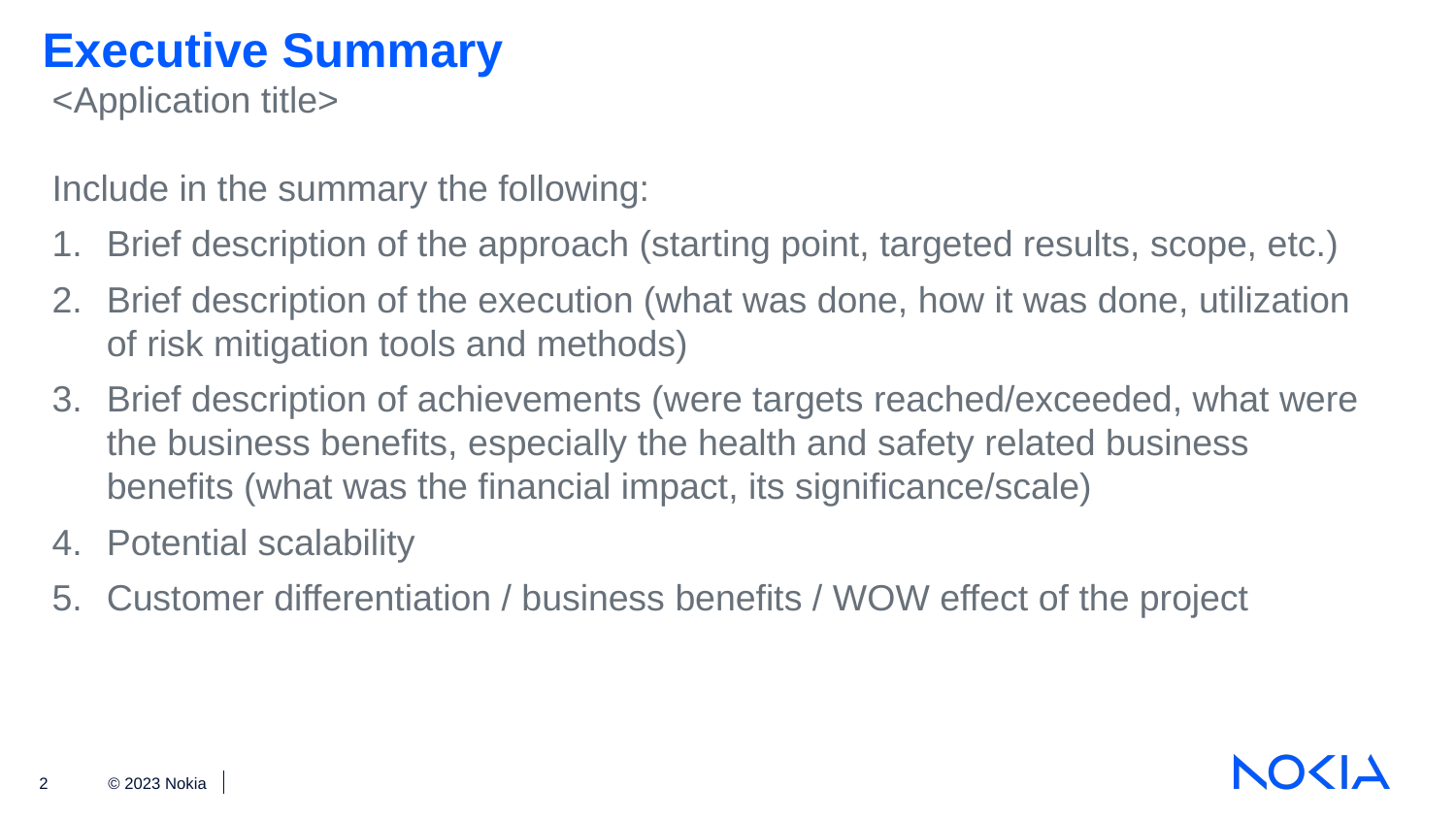

Executive Summary

<Application title>
Include in the summary the following:
Brief description of the approach (starting point, targeted results, scope, etc.)
Brief description of the execution (what was done, how it was done, utilization of risk mitigation tools and methods)
Brief description of achievements (were targets reached/exceeded, what were the business benefits, especially the health and safety related business benefits (what was the financial impact, its significance/scale)
Potential scalability
Customer differentiation / business benefits / WOW effect of the project